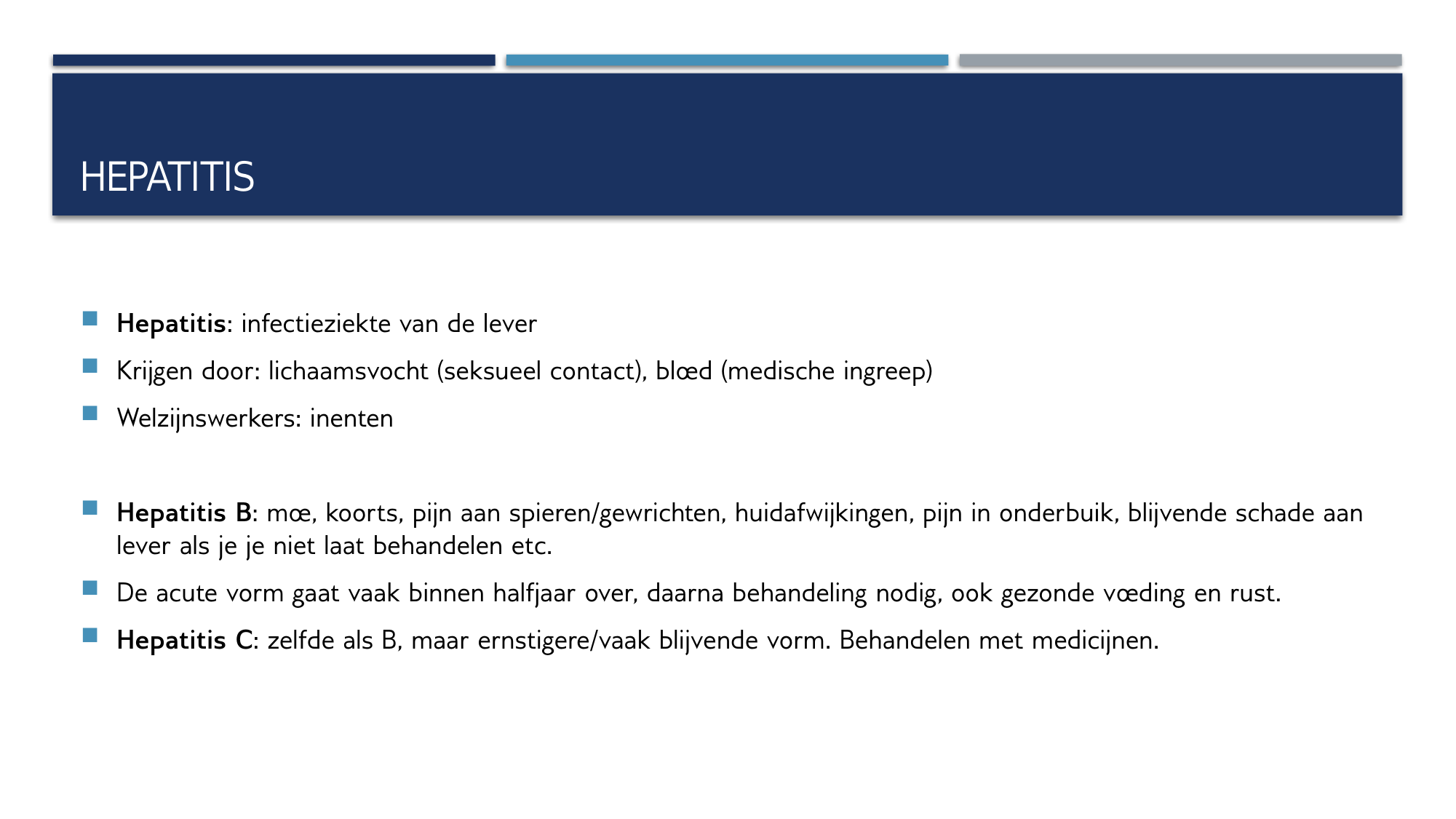

# Hepatitis
Hepatitis: infectieziekte van de lever
Krijgen door: lichaamsvocht (seksueel contact), bloed (medische ingreep)
Welzijnswerkers: inenten

Hepatitis B: moe, koorts, pijn aan spieren/gewrichten, huidafwijkingen, pijn in onderbuik, blijvende schade aan lever als je je niet laat behandelen etc.
De acute vorm gaat vaak binnen halfjaar over, daarna behandeling nodig, ook gezonde voeding en rust.
Hepatitis C: zelfde als B, maar ernstigere/vaak blijvende vorm. Behandelen met medicijnen.